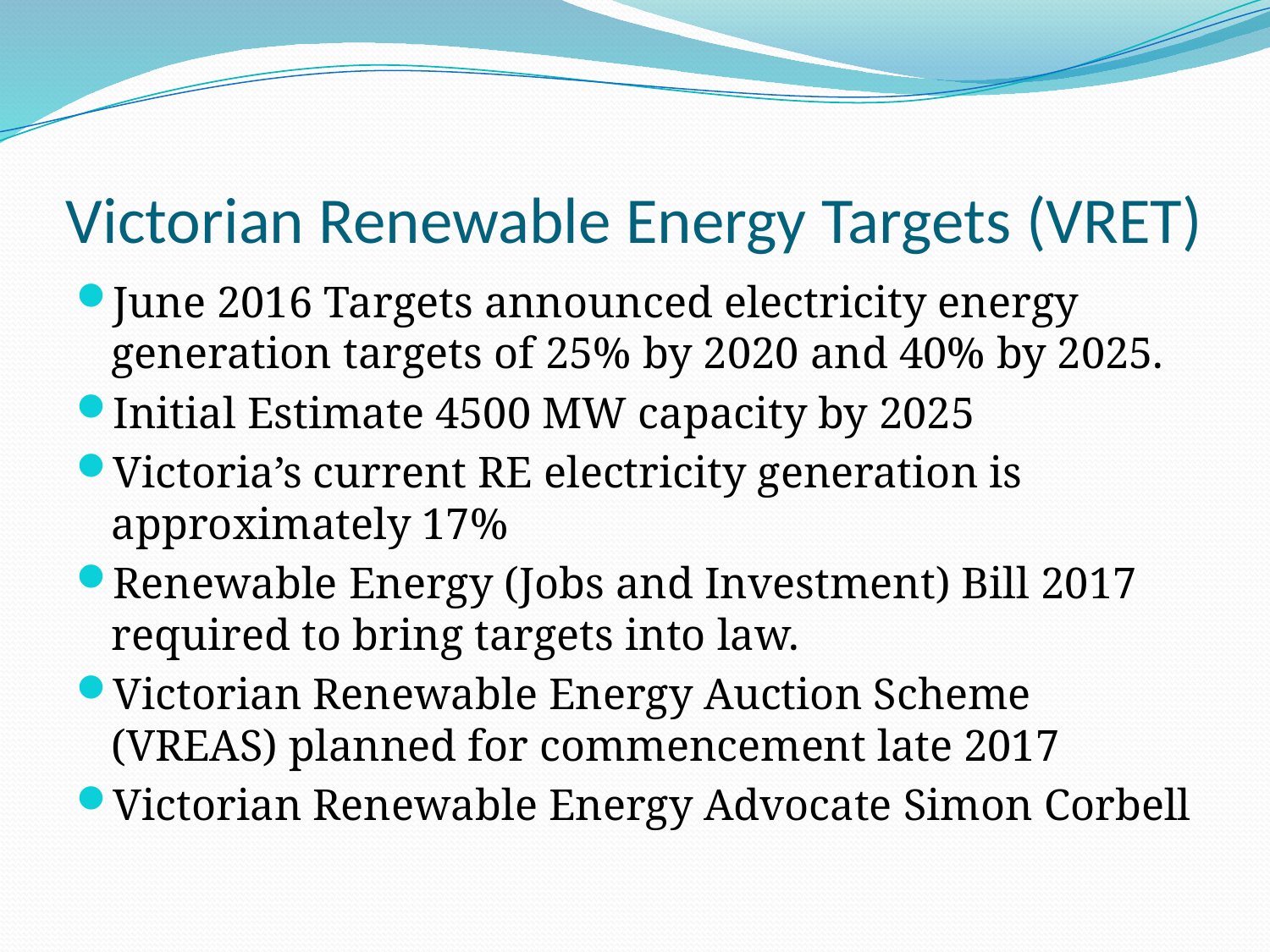

# Victorian Renewable Energy Targets (VRET)
June 2016 Targets announced electricity energy generation targets of 25% by 2020 and 40% by 2025.
Initial Estimate 4500 MW capacity by 2025
Victoria’s current RE electricity generation is approximately 17%
Renewable Energy (Jobs and Investment) Bill 2017 required to bring targets into law.
Victorian Renewable Energy Auction Scheme (VREAS) planned for commencement late 2017
Victorian Renewable Energy Advocate Simon Corbell